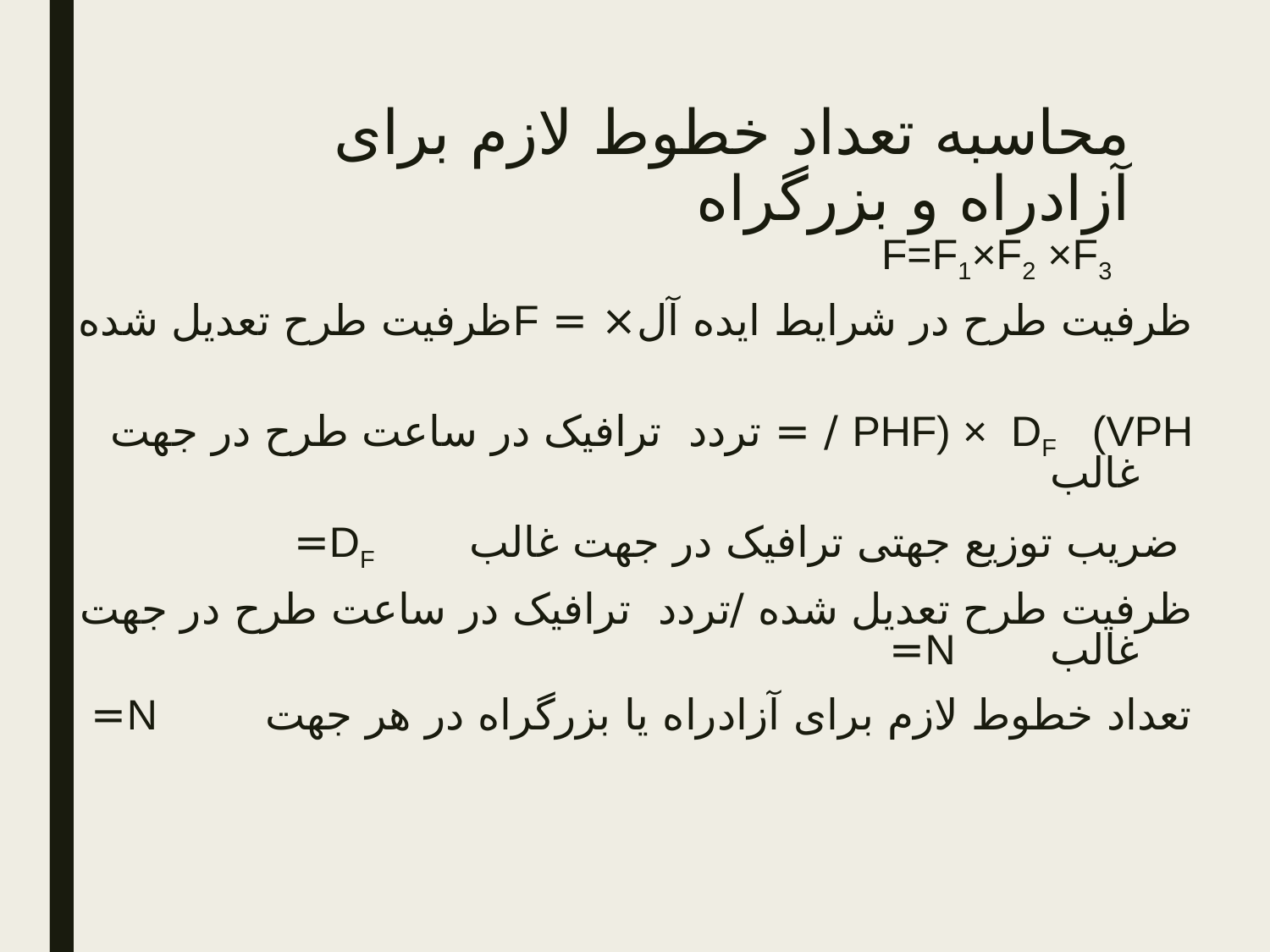

# محاسبه تعداد خطوط لازم برای آزادراه و بزرگراه
      F=F1×F2 ×F3
ظرفیت طرح در شرایط ایده آل× = Fظرفیت طرح تعدیل شده
PHF) ×  DF   (VPH / = تردد  ترافیک در ساعت طرح در جهت غالب
 ضریب توزیع جهتی ترافیک در جهت غالب       DF=
ظرفیت طرح تعدیل شده /تردد  ترافیک در ساعت طرح در جهت غالب       N=
تعداد خطوط لازم برای آزادراه یا بزرگراه در هر جهت        N=